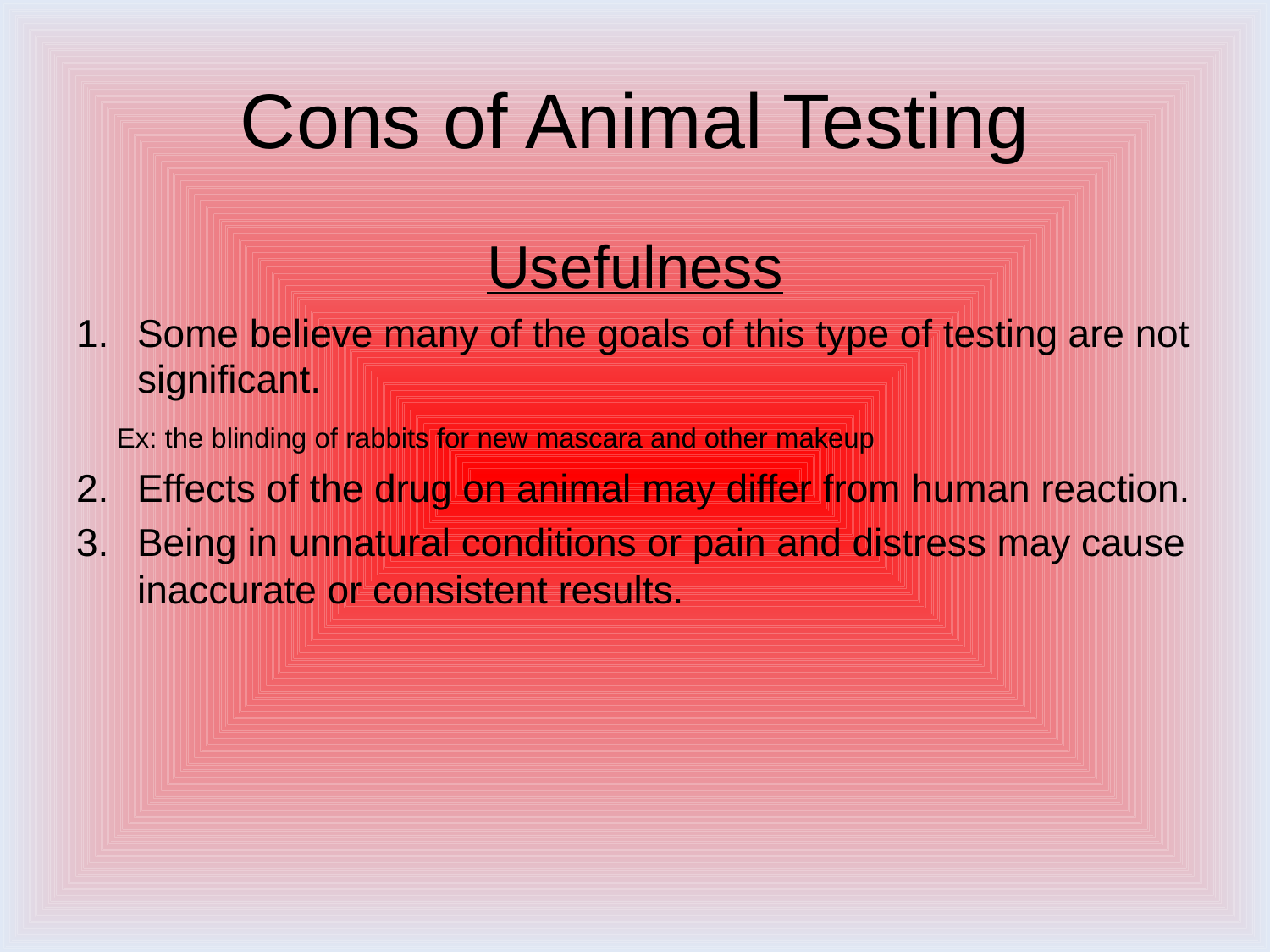

# Cons of Animal Testing
Usefulness
Some believe many of the goals of this type of testing are not significant.
		Ex: the blinding of rabbits for new mascara and other makeup
Effects of the drug on animal may differ from human reaction.
Being in unnatural conditions or pain and distress may cause inaccurate or consistent results.